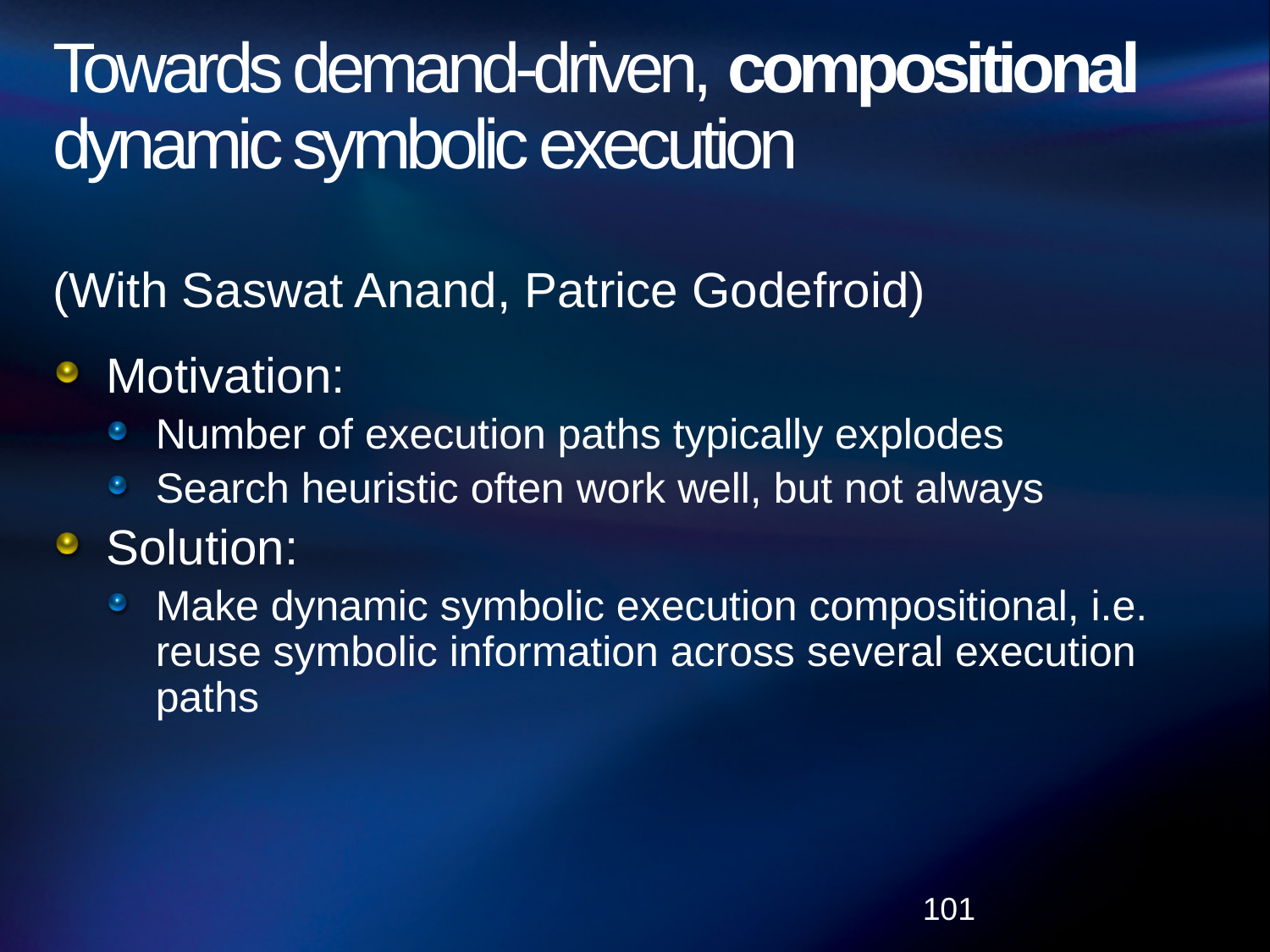

# Towards demand-driven, compositional dynamic symbolic execution

(With Saswat Anand, Patrice Godefroid)

Motivation:
Number of execution paths typically explodes
Search heuristic often work well, but not always
Solution:
Make dynamic symbolic execution compositional, i.e. reuse symbolic information across several execution paths

101